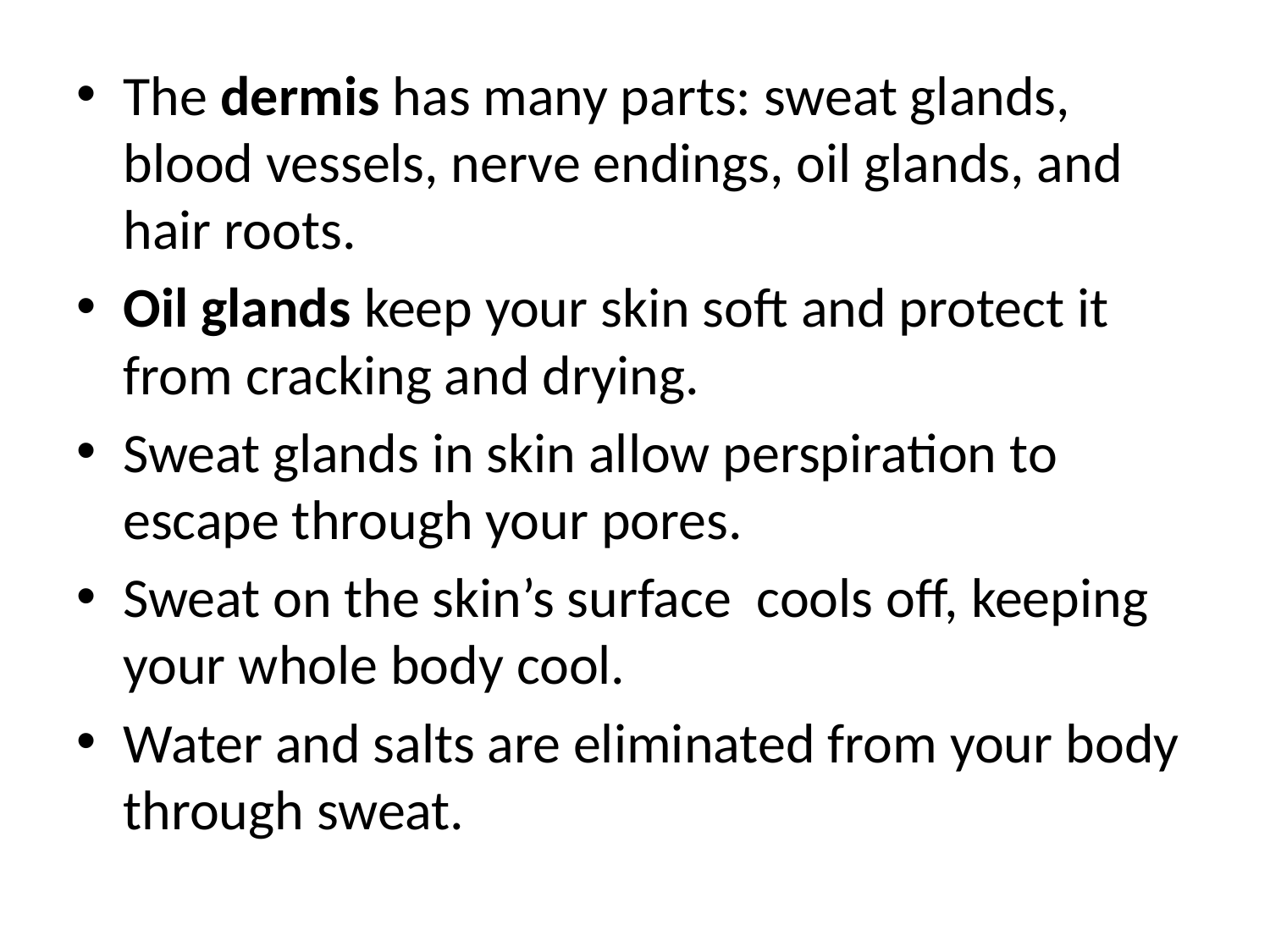

#
The dermis has many parts: sweat glands, blood vessels, nerve endings, oil glands, and hair roots.
Oil glands keep your skin soft and protect it from cracking and drying.
Sweat glands in skin allow perspiration to escape through your pores.
Sweat on the skin’s surface  cools off, keeping your whole body cool.
Water and salts are eliminated from your body through sweat.